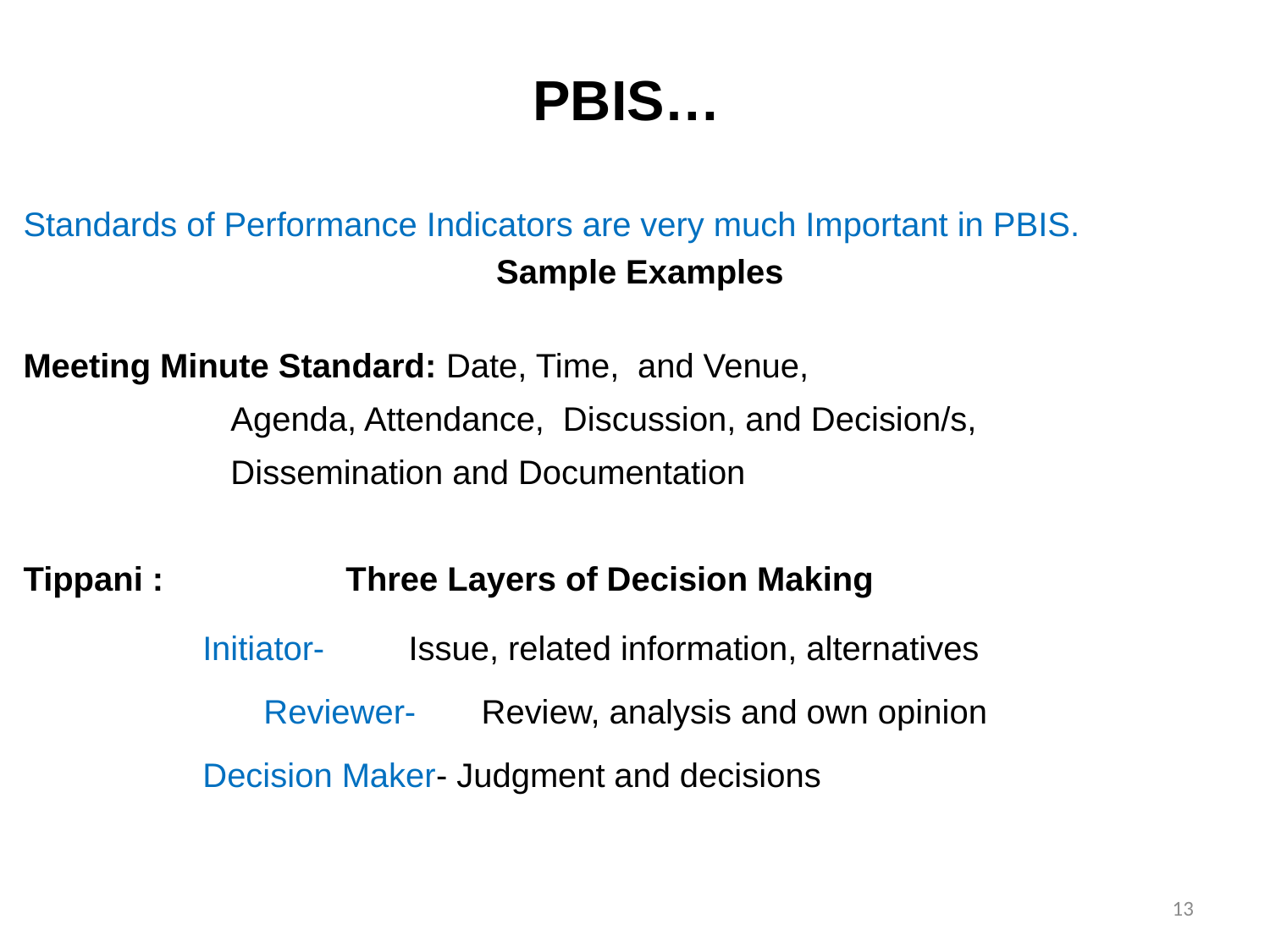

# PBIS…
Standards of Performance Indicators are very much Important in PBIS.
Sample Examples

Meeting Minute Standard: Date, Time,  and Venue,
		                   Agenda, Attendance,  Discussion, and Decision/s,
		                   Dissemination and Documentation

Tippani :    	               Three Layers of Decision Making
		                Initiator-         Issue, related information, alternatives
	      	                Reviewer-       Review, analysis and own opinion
		                Decision Maker- Judgment and decisions

13